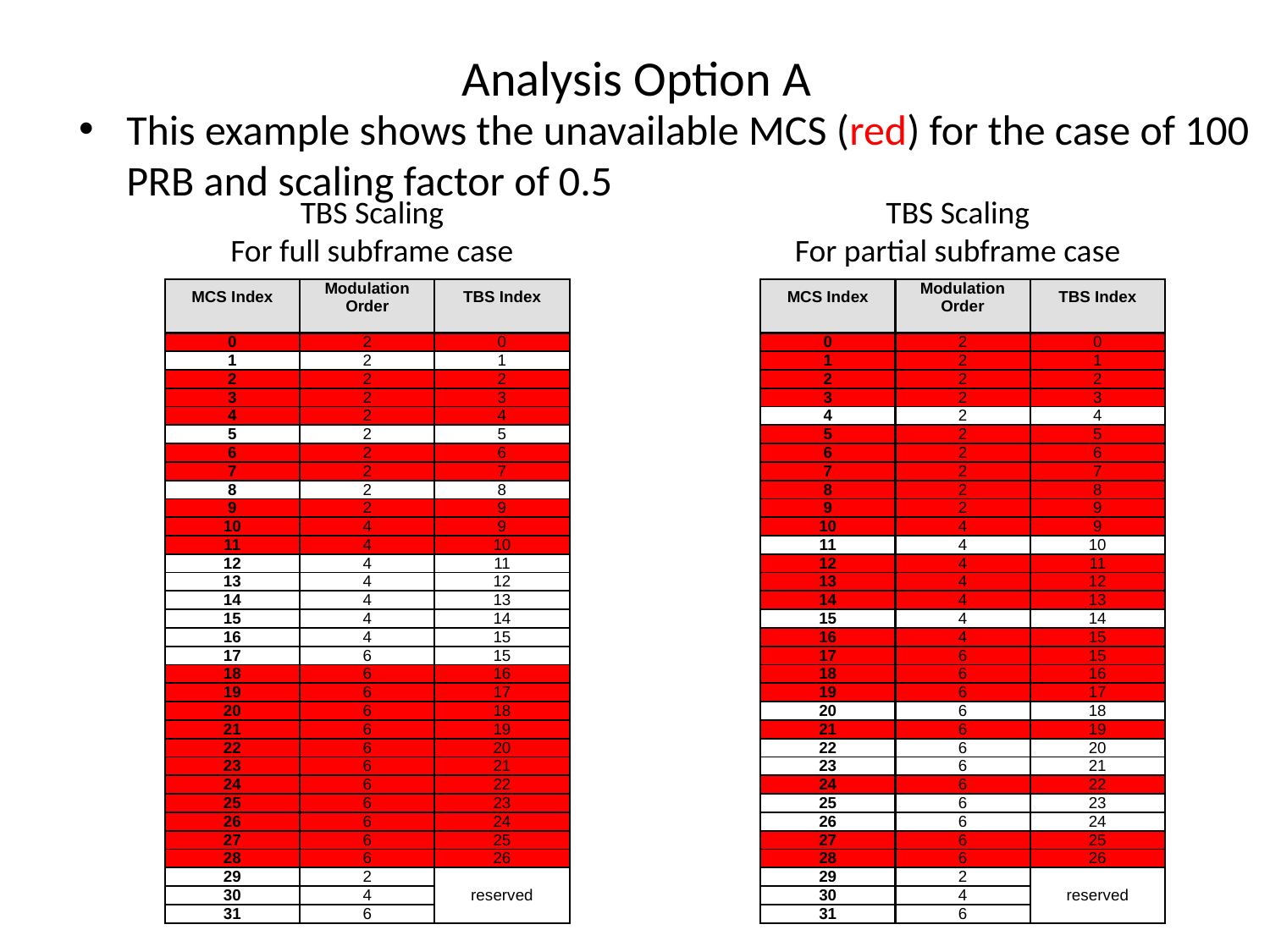

# Analysis Option A
This example shows the unavailable MCS (red) for the case of 100 PRB and scaling factor of 0.5

TBS Scaling
For partial subframe case
TBS Scaling
For full subframe case
| MCS Index | Modulation Order | TBS Index |
| --- | --- | --- |
| 0 | 2 | 0 |
| 1 | 2 | 1 |
| 2 | 2 | 2 |
| 3 | 2 | 3 |
| 4 | 2 | 4 |
| 5 | 2 | 5 |
| 6 | 2 | 6 |
| 7 | 2 | 7 |
| 8 | 2 | 8 |
| 9 | 2 | 9 |
| 10 | 4 | 9 |
| 11 | 4 | 10 |
| 12 | 4 | 11 |
| 13 | 4 | 12 |
| 14 | 4 | 13 |
| 15 | 4 | 14 |
| 16 | 4 | 15 |
| 17 | 6 | 15 |
| 18 | 6 | 16 |
| 19 | 6 | 17 |
| 20 | 6 | 18 |
| 21 | 6 | 19 |
| 22 | 6 | 20 |
| 23 | 6 | 21 |
| 24 | 6 | 22 |
| 25 | 6 | 23 |
| 26 | 6 | 24 |
| 27 | 6 | 25 |
| 28 | 6 | 26 |
| 29 | 2 | reserved |
| 30 | 4 |  |
| 31 | 6 |  |
| MCS Index | Modulation Order | TBS Index |
| --- | --- | --- |
| 0 | 2 | 0 |
| 1 | 2 | 1 |
| 2 | 2 | 2 |
| 3 | 2 | 3 |
| 4 | 2 | 4 |
| 5 | 2 | 5 |
| 6 | 2 | 6 |
| 7 | 2 | 7 |
| 8 | 2 | 8 |
| 9 | 2 | 9 |
| 10 | 4 | 9 |
| 11 | 4 | 10 |
| 12 | 4 | 11 |
| 13 | 4 | 12 |
| 14 | 4 | 13 |
| 15 | 4 | 14 |
| 16 | 4 | 15 |
| 17 | 6 | 15 |
| 18 | 6 | 16 |
| 19 | 6 | 17 |
| 20 | 6 | 18 |
| 21 | 6 | 19 |
| 22 | 6 | 20 |
| 23 | 6 | 21 |
| 24 | 6 | 22 |
| 25 | 6 | 23 |
| 26 | 6 | 24 |
| 27 | 6 | 25 |
| 28 | 6 | 26 |
| 29 | 2 | reserved |
| 30 | 4 |  |
| 31 | 6 |  |